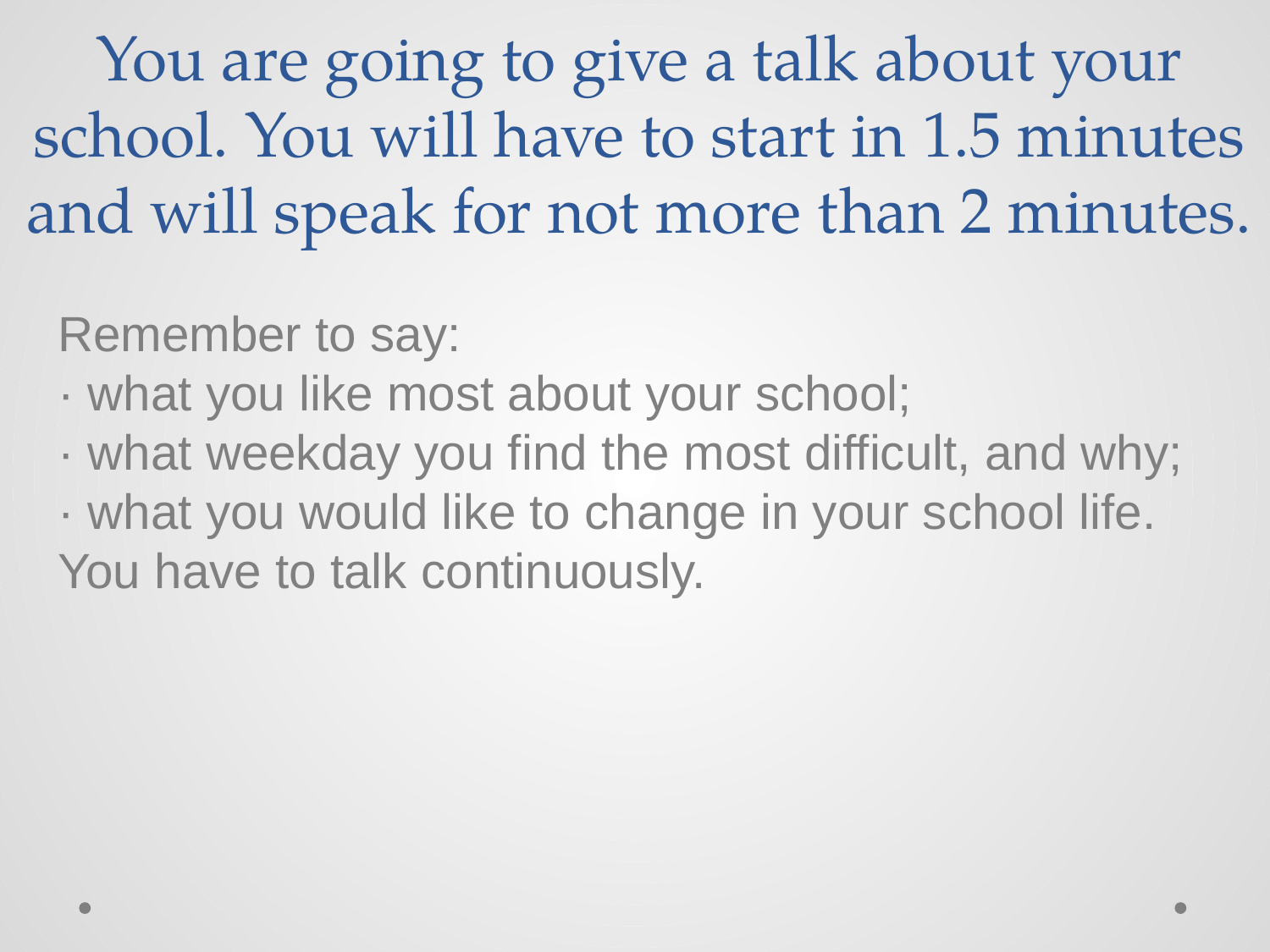

# You are going to give a talk about your school. You will have to start in 1.5 minutes and will speak for not more than 2 minutes.
Remember to say:
· what you like most about your school;
· what weekday you find the most difficult, and why;
· what you would like to change in your school life.
You have to talk continuously.